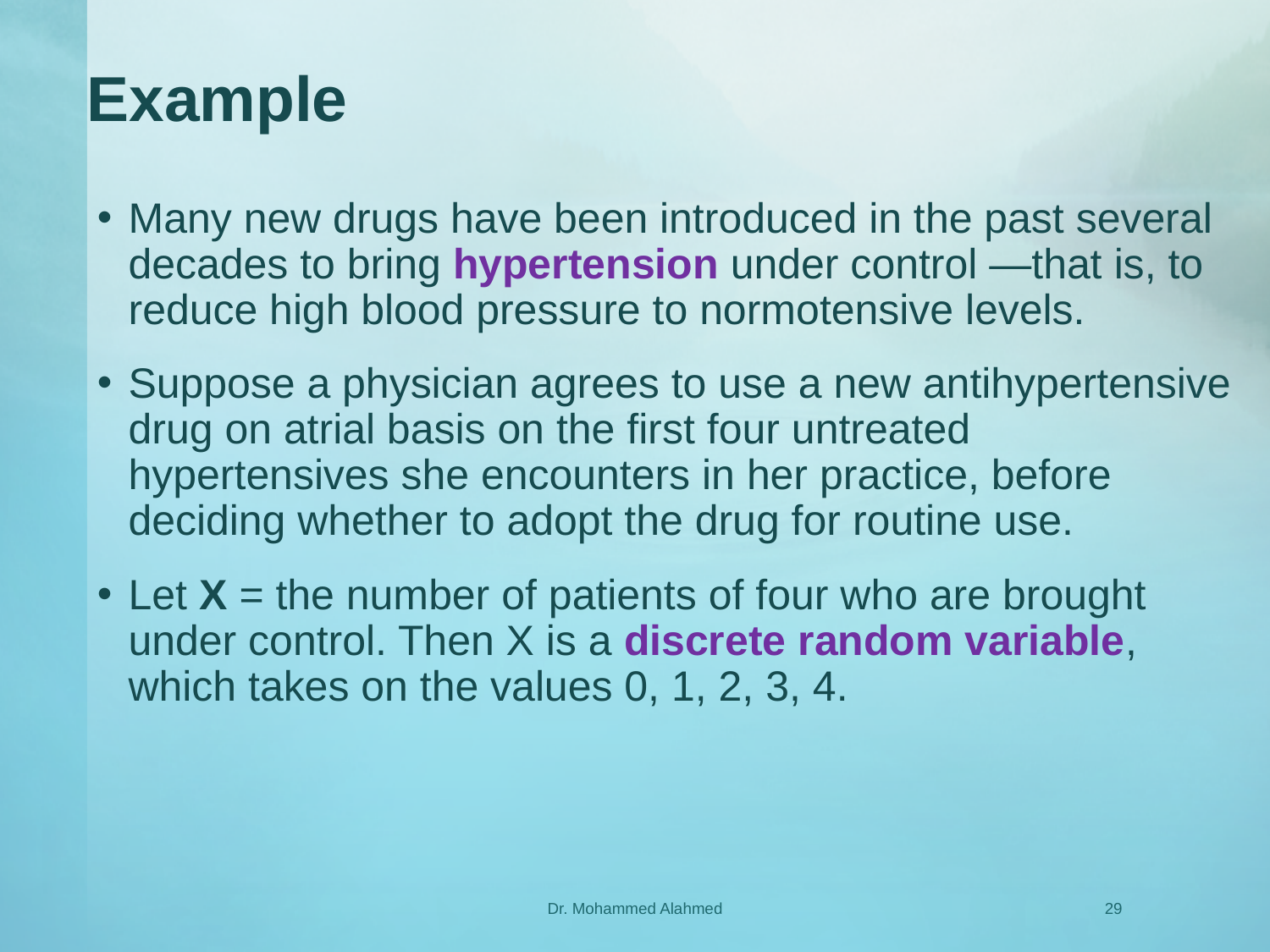

# Example
Many new drugs have been introduced in the past several decades to bring hypertension under control —that is, to reduce high blood pressure to normotensive levels.
Suppose a physician agrees to use a new antihypertensive drug on atrial basis on the first four untreated hypertensives she encounters in her practice, before deciding whether to adopt the drug for routine use.
Let X = the number of patients of four who are brought under control. Then X is a discrete random variable, which takes on the values 0, 1, 2, 3, 4.

Dr. Mohammed Alahmed
29